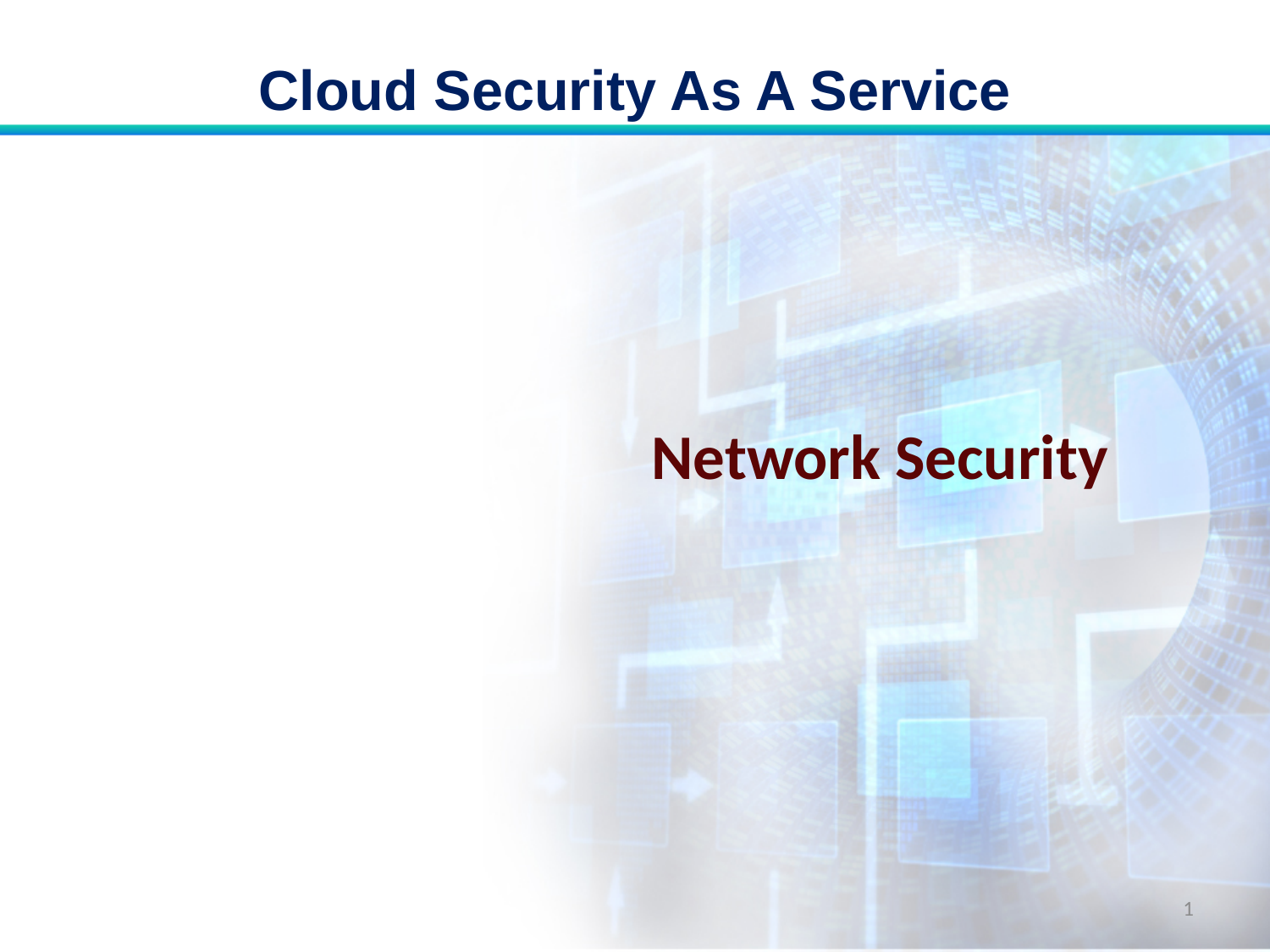

# Cloud Security As A Service
Network Security
1